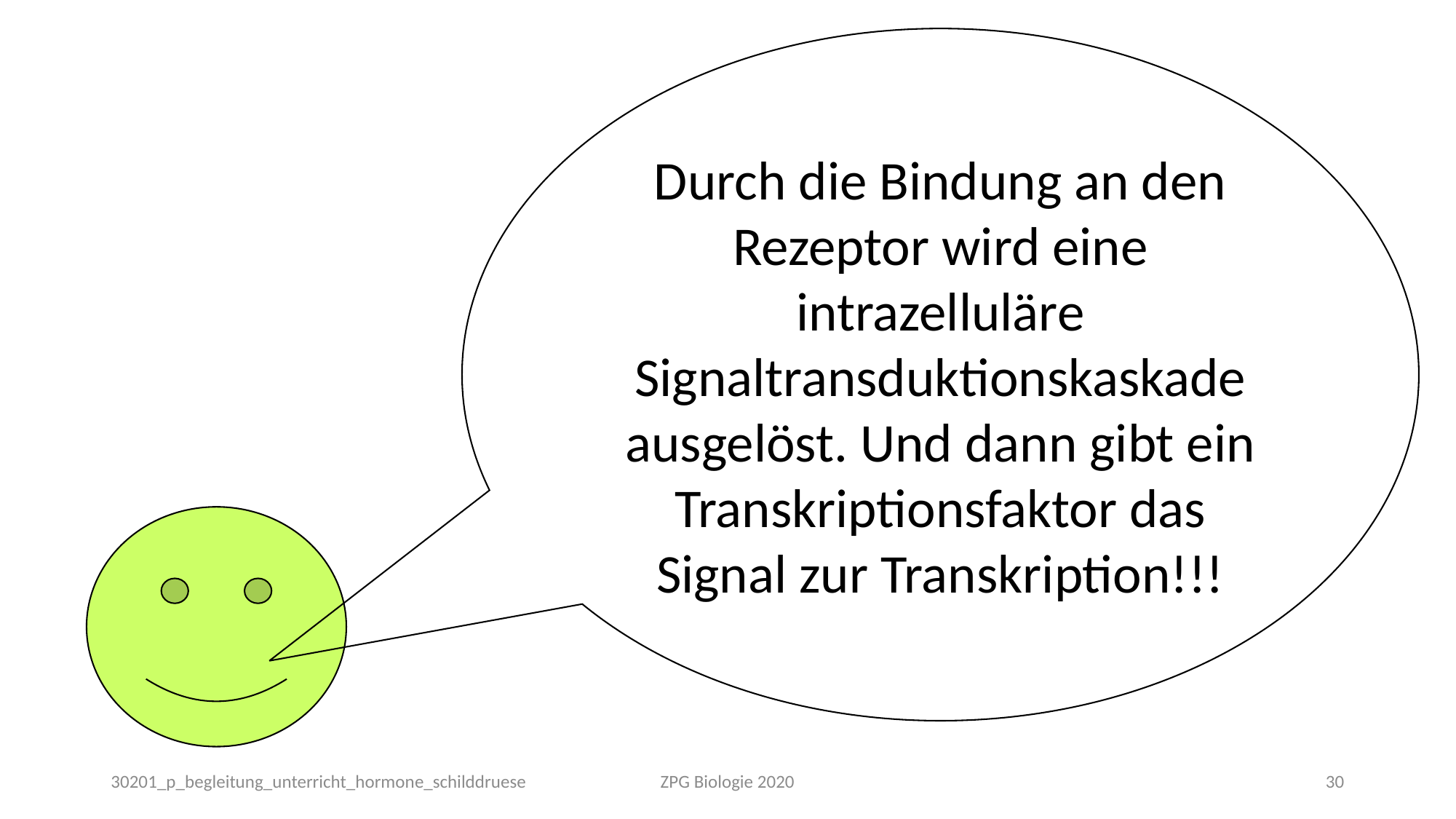

Durch die Bindung an den Rezeptor wird eine intrazelluläre Signaltransduktionskaskade ausgelöst. Und dann gibt ein Transkriptionsfaktor das Signal zur Transkription!!!

30201_p_begleitung_unterricht_hormone_schilddruese
ZPG Biologie 2020
30